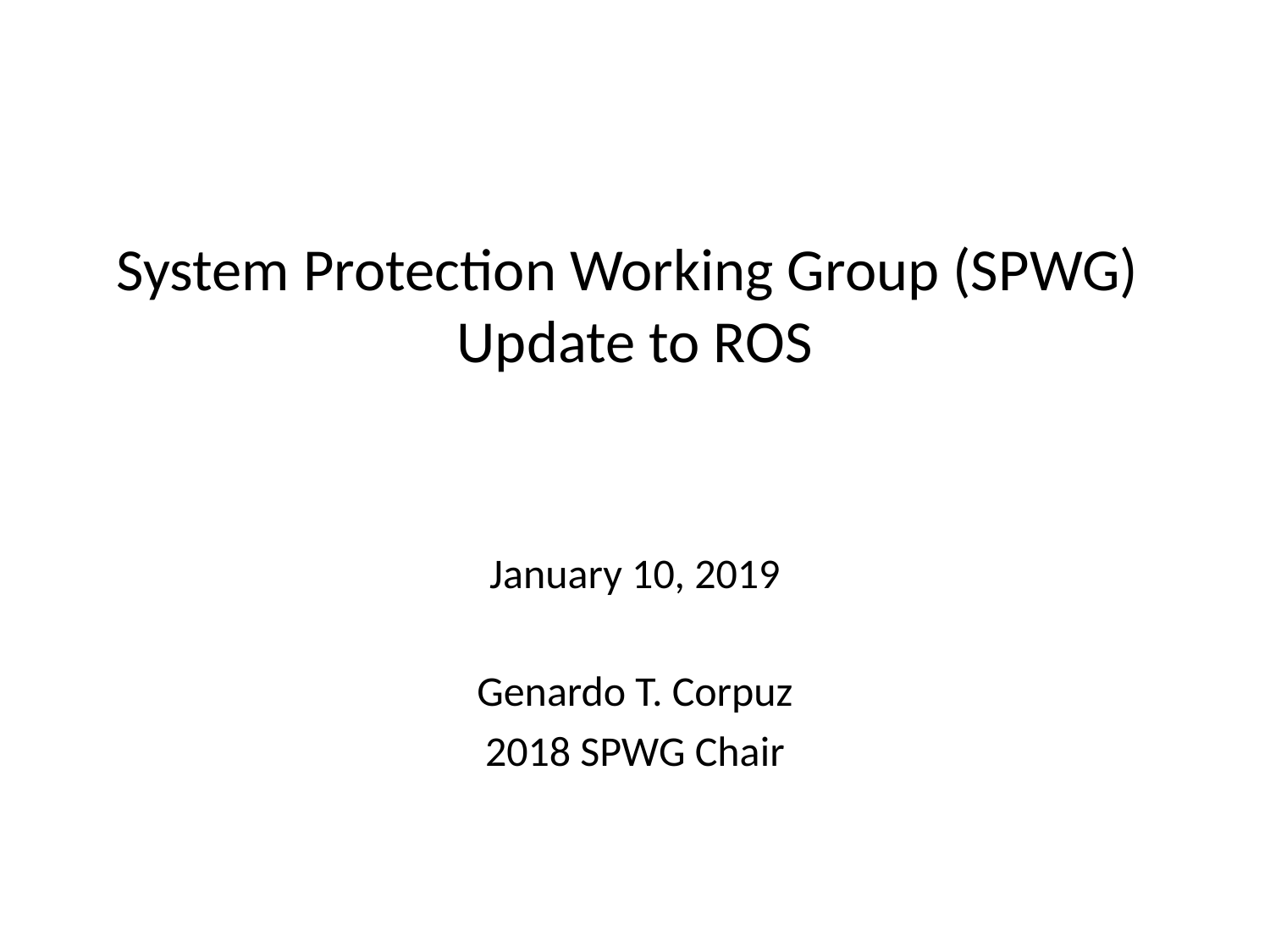

# System Protection Working Group (SPWG) Update to ROS
January 10, 2019

Genardo T. Corpuz
2018 SPWG Chair